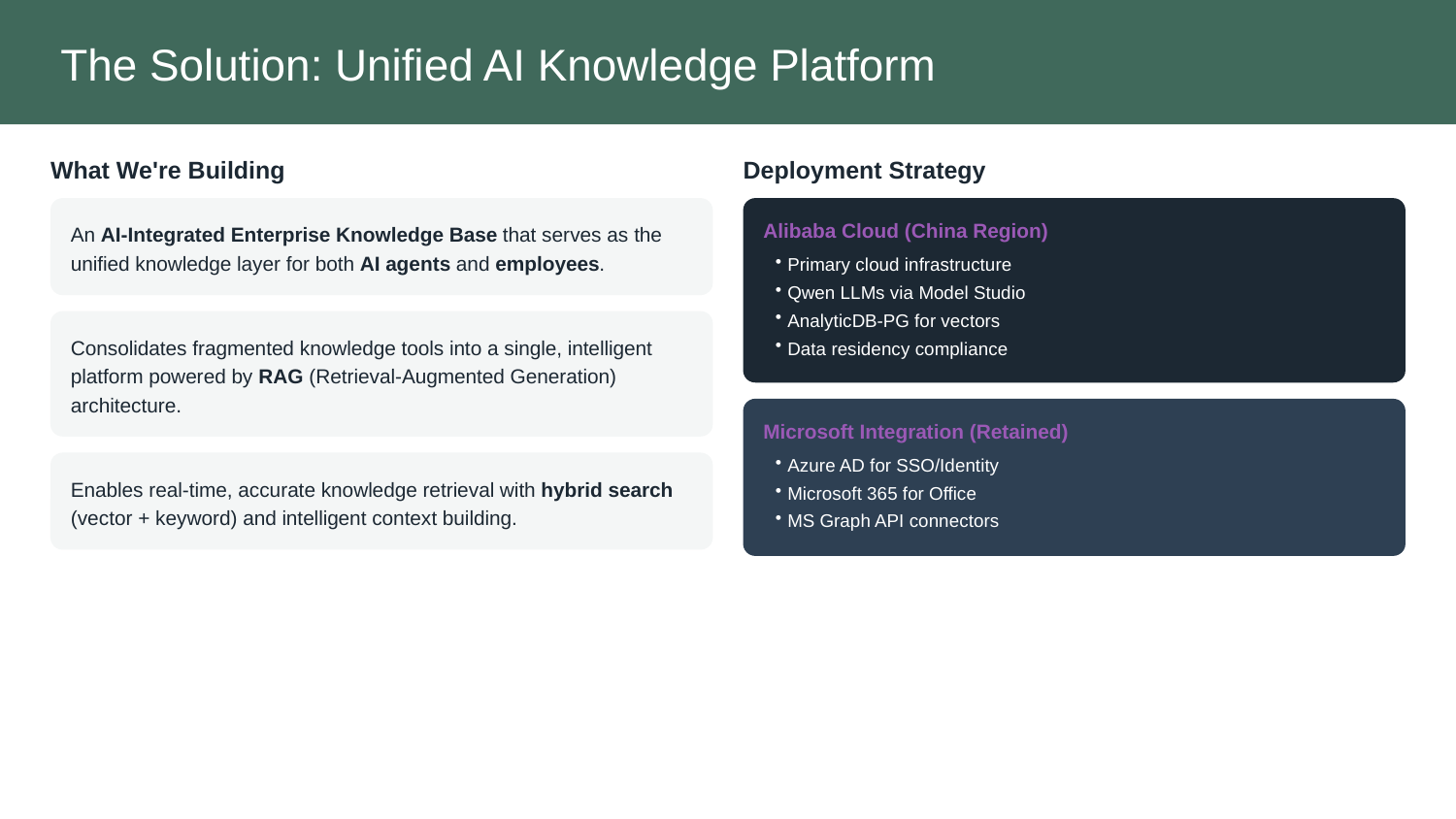

The Solution: Unified AI Knowledge Platform
What We're Building
Deployment Strategy

An AI-Integrated Enterprise Knowledge Base that serves as the unified knowledge layer for both AI agents and employees.
Alibaba Cloud (China Region)
Primary cloud infrastructure
Qwen LLMs via Model Studio
AnalyticDB-PG for vectors
Data residency compliance

Consolidates fragmented knowledge tools into a single, intelligent platform powered by RAG (Retrieval-Augmented Generation) architecture.

Microsoft Integration (Retained)

Azure AD for SSO/Identity
Microsoft 365 for Office
MS Graph API connectors
Enables real-time, accurate knowledge retrieval with hybrid search (vector + keyword) and intelligent context building.